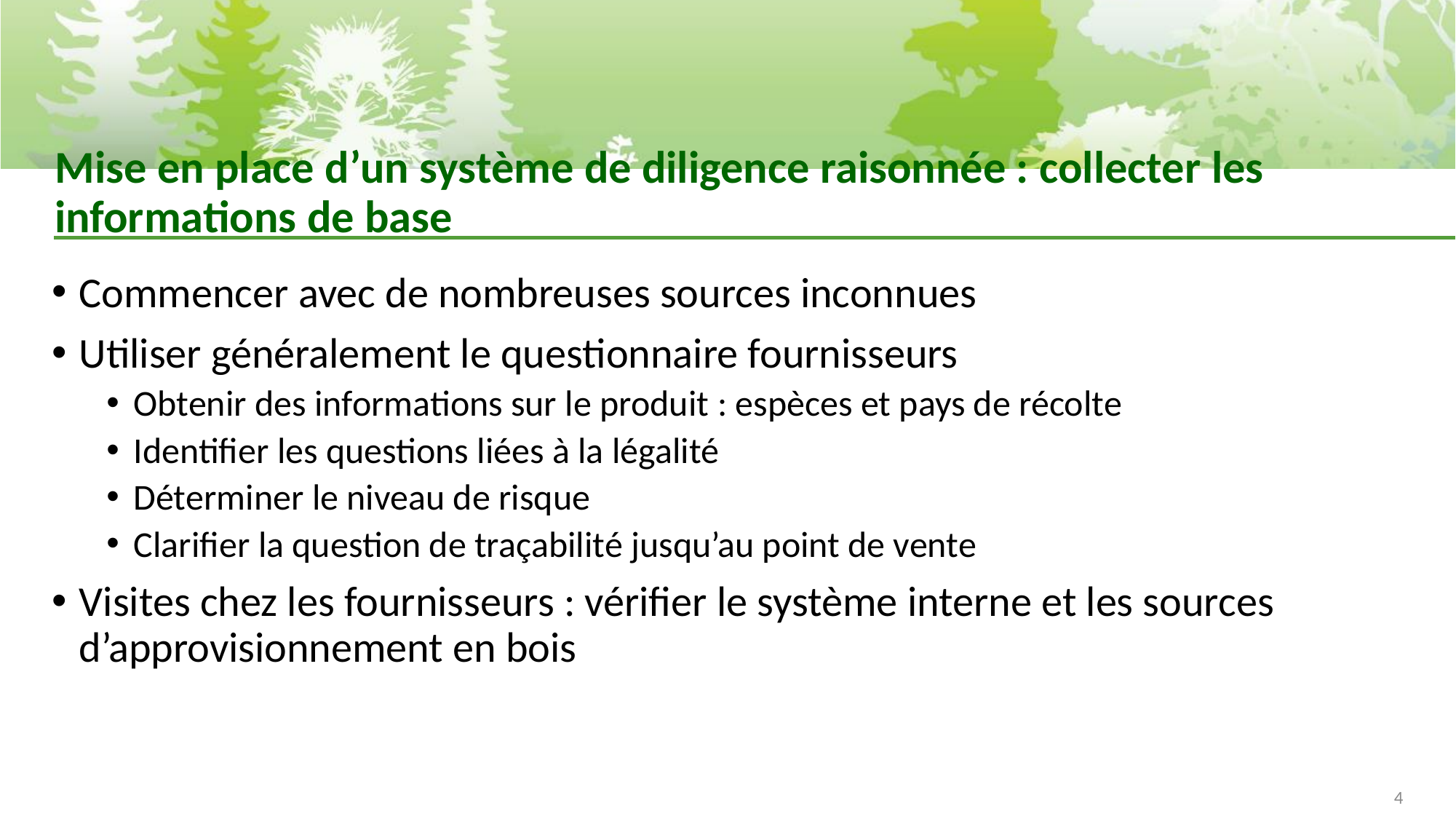

# Mise en place d’un système de diligence raisonnée : collecter les informations de base
Commencer avec de nombreuses sources inconnues
Utiliser généralement le questionnaire fournisseurs
Obtenir des informations sur le produit : espèces et pays de récolte
Identifier les questions liées à la légalité
Déterminer le niveau de risque
Clarifier la question de traçabilité jusqu’au point de vente
Visites chez les fournisseurs : vérifier le système interne et les sources d’approvisionnement en bois
4